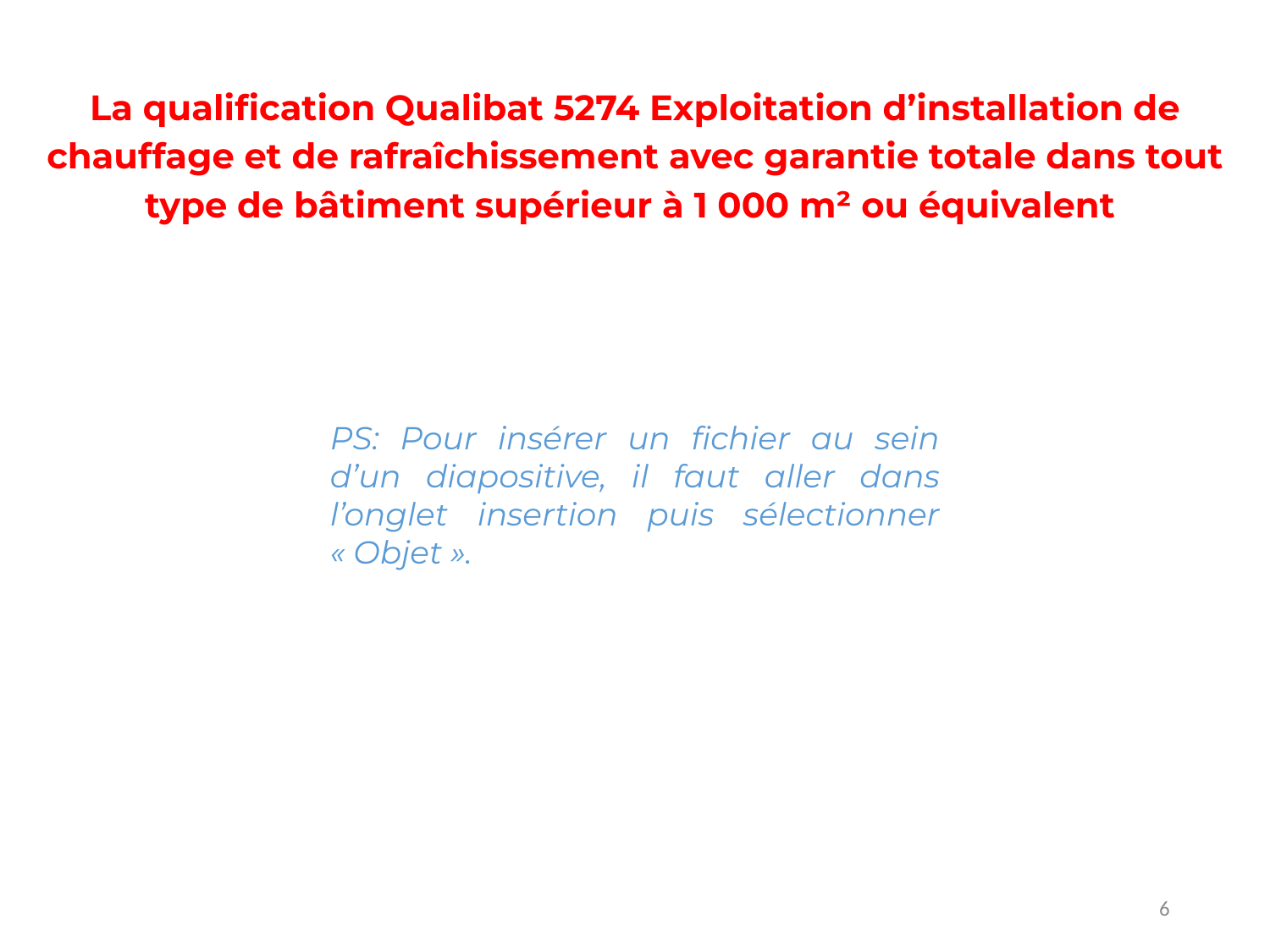

La qualification Qualibat 5274 Exploitation d’installation de chauffage et de rafraîchissement avec garantie totale dans tout type de bâtiment supérieur à 1 000 m² ou équivalent
PS: Pour insérer un fichier au sein d’un diapositive, il faut aller dans l’onglet insertion puis sélectionner « Objet ».
6